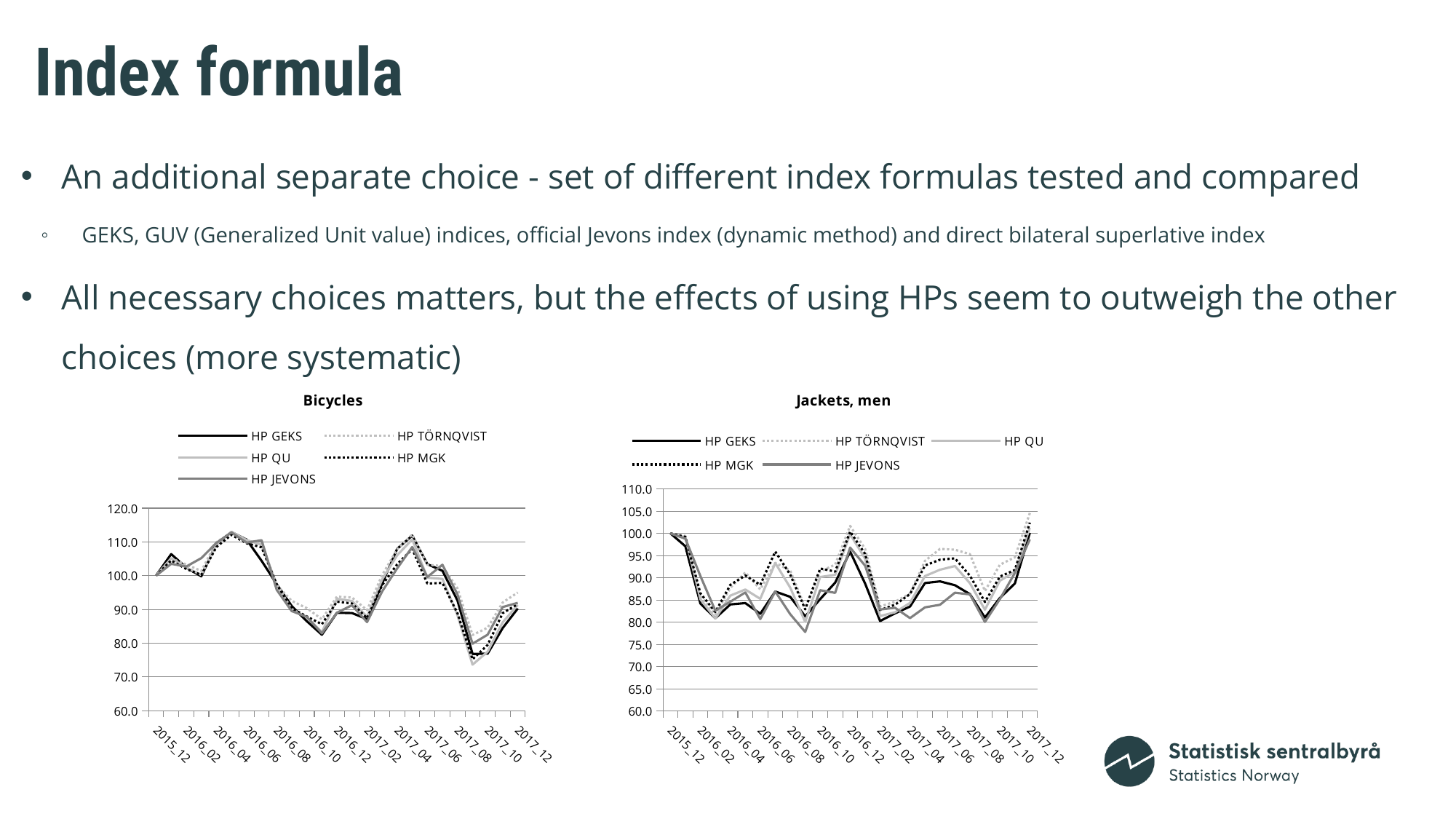

# Index formula
An additional separate choice - set of different index formulas tested and compared
GEKS, GUV (Generalized Unit value) indices, official Jevons index (dynamic method) and direct bilateral superlative index
All necessary choices matters, but the effects of using HPs seem to outweigh the other choices (more systematic)

### Chart: Bicycles

| Category |  | HP TÖRNQVIST |  |  |  |
|---|---|---|---|---|---|
| 2015_12 | 100.0 | 100.0 | 100.0 | 100.0 | 100.0 |
| 2016_01 | 106.4 | 105.099 | 105.175 | 104.5 | 103.5 |
| 2016_02 | 102.4 | 103.3 | 102.40899999999999 | 102.0 | 102.7 |
| 2016_03 | 99.8 | 101.411 | 100.21199999999999 | 100.2 | 105.2 |
| 2016_04 | 109.5 | 109.952 | 109.12299999999999 | 108.5 | 109.7 |
| 2016_05 | 112.9 | 112.715 | 112.998 | 112.1 | 112.8 |
| 2016_06 | 110.7 | 110.404 | 110.554 | 109.59999999999998 | 109.8 |
| 2016_07 | 104.4 | 109.5 | 109.17399999999999 | 108.4 | 110.5 |
| 2016_08 | 97.5 | 97.25 | 97.328 | 97.4 | 95.8 |
| 2016_09 | 91.0 | 92.526 | 90.093 | 90.3 | 89.5 |
| 2016_10 | 86.5 | 90.361 | 87.64699999999999 | 87.9 | 87.8 |
| 2016_11 | 82.5 | 87.081 | 83.218 | 85.6 | 82.9 |
| 2016_12 | 89.0 | 93.781 | 93.12700000000001 | 92.3 | 89.0 |
| 2017_01 | 88.91100000000002 | 93.50997291000002 | 92.49559894000001 | 91.7462 | 91.225 |
| 2017_02 | 87.13100000000001 | 89.77936473000001 | 87.82062354000001 | 87.4081 | 86.241 |
| 2017_03 | 97.633 | 100.19468259 | 98.87666098 | 97.19189999999999 | 95.31899999999999 |
| 2017_04 | 107.95700000000001 | 107.82658037 | 106.04185236000001 | 103.376 | 102.17199999999998 |
| 2017_05 | 111.873 | 112.20052621 | 110.75966618000001 | 107.8987 | 108.49099999999999 |
| 2017_06 | 103.41799999999999 | 103.2341248 | 99.39072202000003 | 97.6534 | 99.591 |
| 2017_07 | 101.46 | 102.86650328000002 | 99.03777068999999 | 97.83800000000001 | 103.23999999999998 |
| 2017_08 | 92.64899999999999 | 96.22587067 | 88.27880838000002 | 88.88489999999999 | 94.42899999999997 |
| 2017_09 | 76.807 | 82.41755623 | 73.63458763 | 75.22449999999999 | 79.83299999999998 |
| 2017_10 | 76.89600000000002 | 84.58764857000001 | 77.47980146 | 79.4703 | 82.50299999999999 |
| 2017_11 | 84.46100000000001 | 92.04136245000001 | 86.16389421000001 | 88.88489999999999 | 90.69099999999999 |
| 2017_12 | 90.246 | 95.00390424 | 91.32219874000002 | 91.5616 | 91.93699999999997 |

### Chart: Jackets, men

| Category |  | HP TÖRNQVIST |  |  |  |
|---|---|---|---|---|---|
| 2015_12 | 100.0 | 100.0 | 100.0 | 100.0 | 100.0 |
| 2016_01 | 97.1 | 99.408 | 99.116 | 99.2 | 98.8 |
| 2016_02 | 84.2 | 86.042 | 85.167 | 86.5 | 90.4 |
| 2016_03 | 80.9 | 81.72399999999999 | 80.83200000000001 | 82.3 | 82.6 |
| 2016_04 | 84.0 | 87.712 | 85.981 | 88.4 | 84.6 |
| 2016_05 | 84.3 | 91.219 | 87.357 | 90.5 | 86.7 |
| 2016_06 | 81.9 | 87.372 | 85.25500000000001 | 88.4 | 80.7 |
| 2016_07 | 86.9 | 93.388 | 93.324 | 95.9 | 86.9 |
| 2016_08 | 85.7 | 91.628 | 87.78 | 90.7 | 81.8 |
| 2016_09 | 81.3 | 83.25 | 80.053 | 82.9 | 77.8 |
| 2016_10 | 85.2 | 91.40700000000001 | 90.169 | 92.1 | 87.2 |
| 2016_11 | 88.9 | 92.963 | 90.658 | 91.4 | 86.6 |
| 2016_12 | 95.9 | 101.685 | 99.795 | 100.4 | 96.8 |
| 2017_01 | 88.70750000000001 | 96.5153346 | 94.3441971 | 95.38 | 92.7344 |
| 2017_02 | 80.26830000000001 | 83.52405900000001 | 81.37583685 | 82.7296 | 82.8608 |
| 2017_03 | 81.9945 | 84.6120885 | 82.2270882 | 83.9344 | 83.248 |
| 2017_04 | 83.52890000000001 | 86.4383511 | 84.33775245 | 86.34400000000001 | 80.9248 |
| 2017_05 | 88.8034 | 93.80542935000001 | 90.3823356 | 92.76960000000001 | 83.3448 |
| 2017_06 | 89.18700000000001 | 96.49804815 | 91.81239794999999 | 94.07480000000001 | 83.92560000000002 |
| 2017_07 | 88.3239 | 96.32823420000001 | 92.64868005000001 | 94.376 | 86.63600000000001 |
| 2017_08 | 86.31 | 95.3174853 | 88.76765250000001 | 90.46039999999999 | 86.2488 |
| 2017_09 | 81.0355 | 87.0179556 | 82.82286434999999 | 84.53680000000001 | 80.05360000000002 |
| 2017_10 | 85.4469 | 92.94212370000001 | 89.3265045 | 90.2596 | 85.18400000000001 |
| 2017_11 | 88.70750000000001 | 94.6138251 | 91.3463553 | 91.7656 | 91.08880000000002 |
| 2017_12 | 100.1196 | 104.57590455 | 101.25699675000001 | 102.408 | 98.63920000000005 |